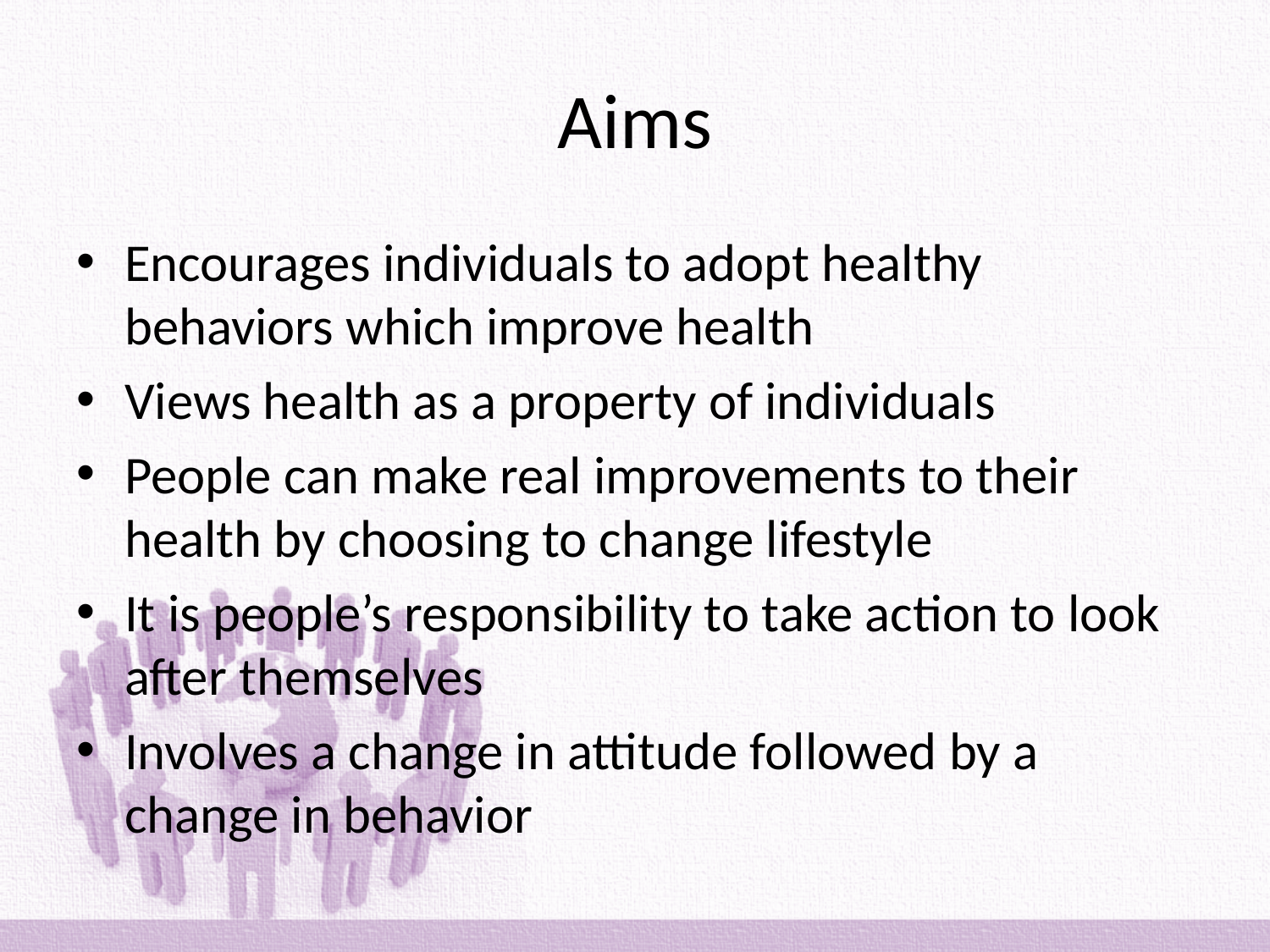

# Aims
Encourages individuals to adopt healthy behaviors which improve health
Views health as a property of individuals
People can make real improvements to their health by choosing to change lifestyle
It is people’s responsibility to take action to look after themselves
Involves a change in attitude followed by a change in behavior